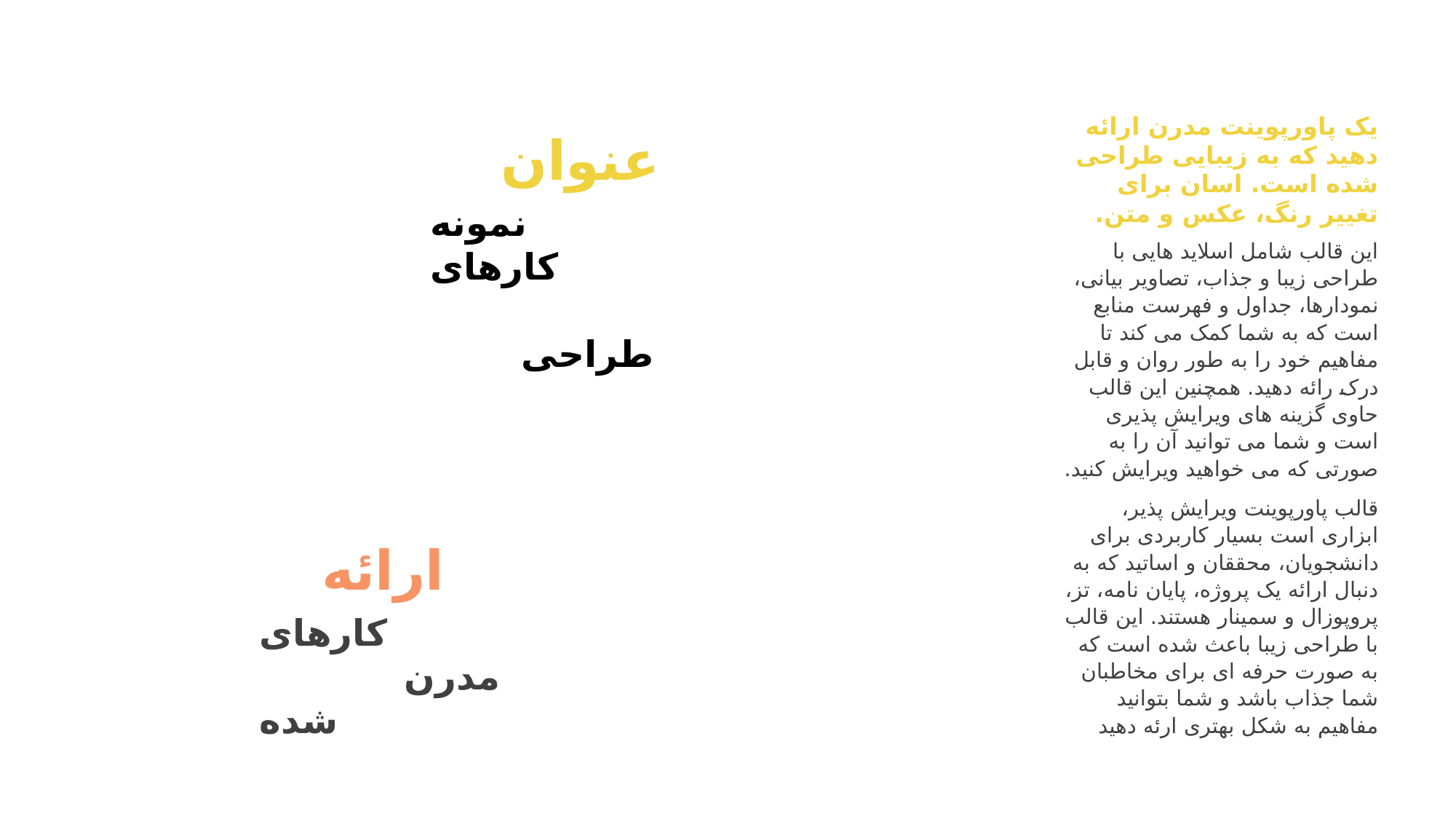

یک پاورپوینت مدرن ارائه دهید که به زیبایی طراحی شده است. اسان برای تغییر رنگ، عکس و متن.
عنوان
نمونه کارهای مدرن طراحی شده
این قالب شامل اسلاید هایی با طراحی زیبا و جذاب، تصاویر بیانی، نمودارها، جداول و فهرست منابع است که به شما کمک می کند تا مفاهیم خود را به طور روان و قابل درک رائه دهید. همچنین این قالب حاوی گزینه های ویرایش پذیری است و شما می توانید آن را به صورتی که می خواهید ویرایش کنید.
قالب پاورپوینت ویرایش پذیر، ابزاری است بسیار کاربردی برای دانشجویان، محققان و اساتید که به دنبال ارائه یک پروژه، پایان نامه، تز، پروپوزال و سمینار هستند. این قالب با طراحی زیبا باعث شده است که به صورت حرفه ای برای مخاطبان شما جذاب باشد و شما بتوانید مفاهیم به شکل بهتری ارئه دهید

ارائه
نمونه کارهای مدرن طراحی شده